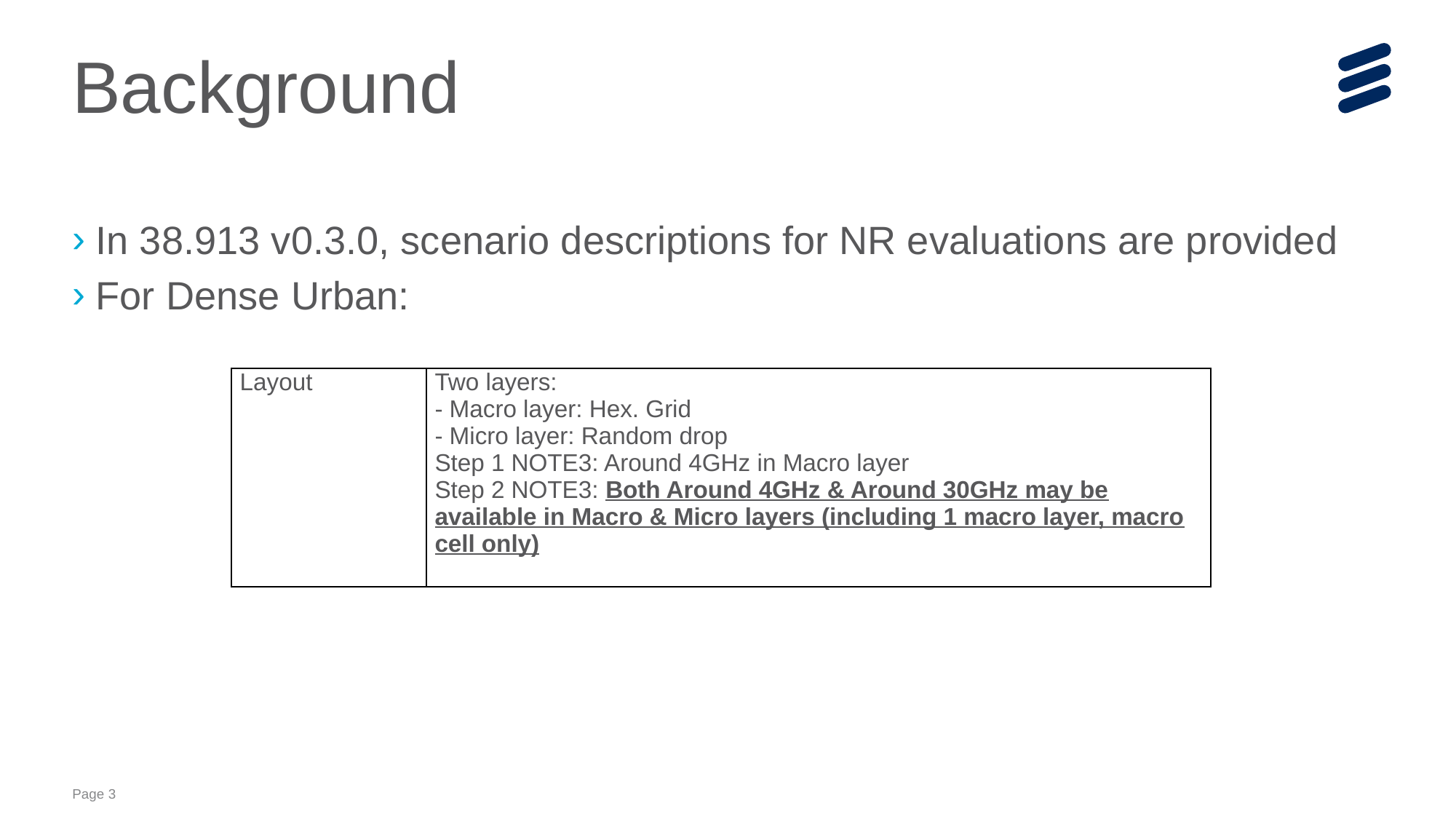

# Background
In 38.913 v0.3.0, scenario descriptions for NR evaluations are provided
For Dense Urban:

| Layout | Two layers: - Macro layer: Hex. Grid - Micro layer: Random drop Step 1 NOTE3: Around 4GHz in Macro layer Step 2 NOTE3: Both Around 4GHz & Around 30GHz may be available in Macro & Micro layers (including 1 macro layer, macro cell only) |
| --- | --- |